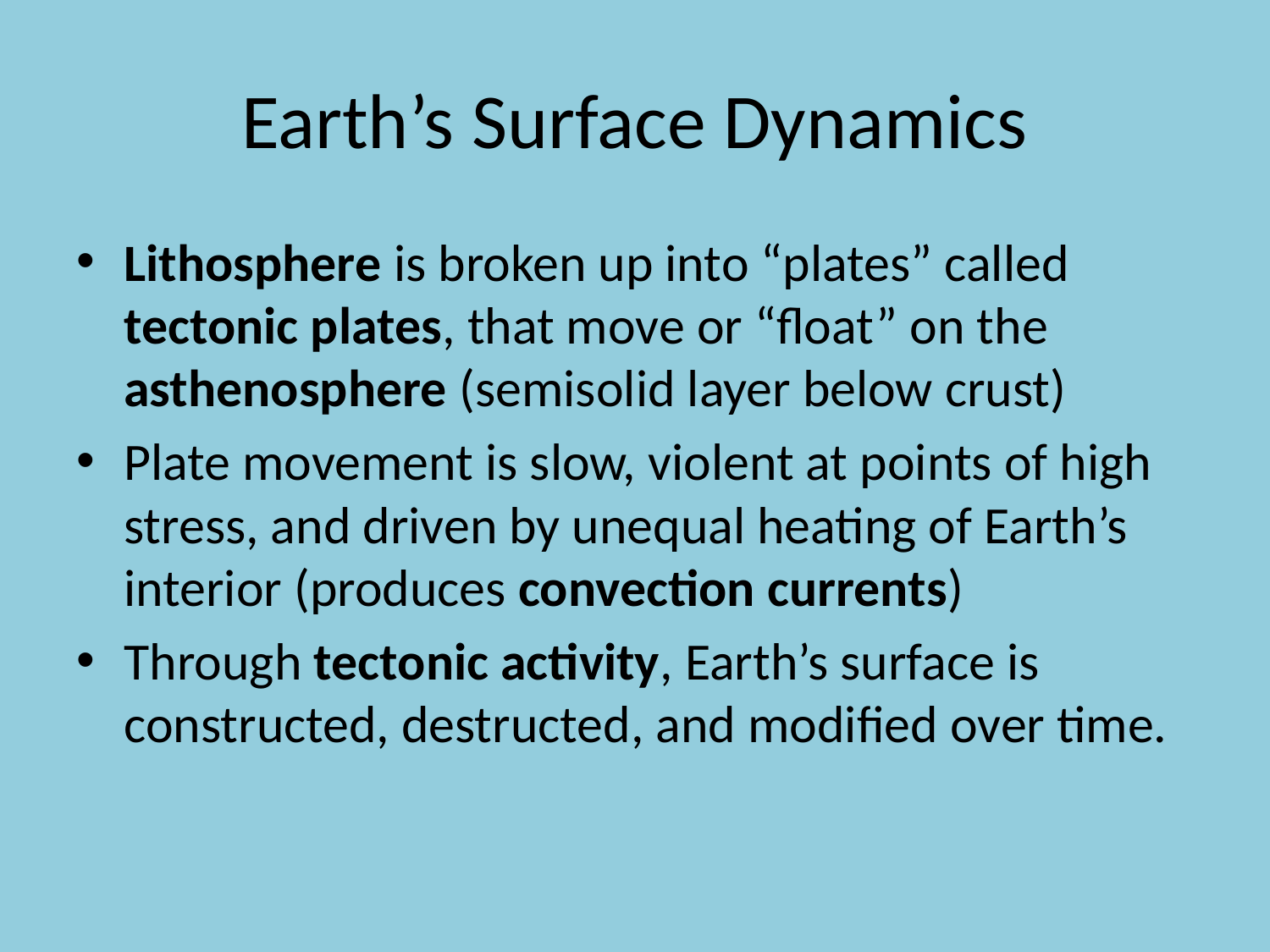

# Earth’s Surface Dynamics
Lithosphere is broken up into “plates” called tectonic plates, that move or “float” on the asthenosphere (semisolid layer below crust)
Plate movement is slow, violent at points of high stress, and driven by unequal heating of Earth’s interior (produces convection currents)
Through tectonic activity, Earth’s surface is constructed, destructed, and modified over time.